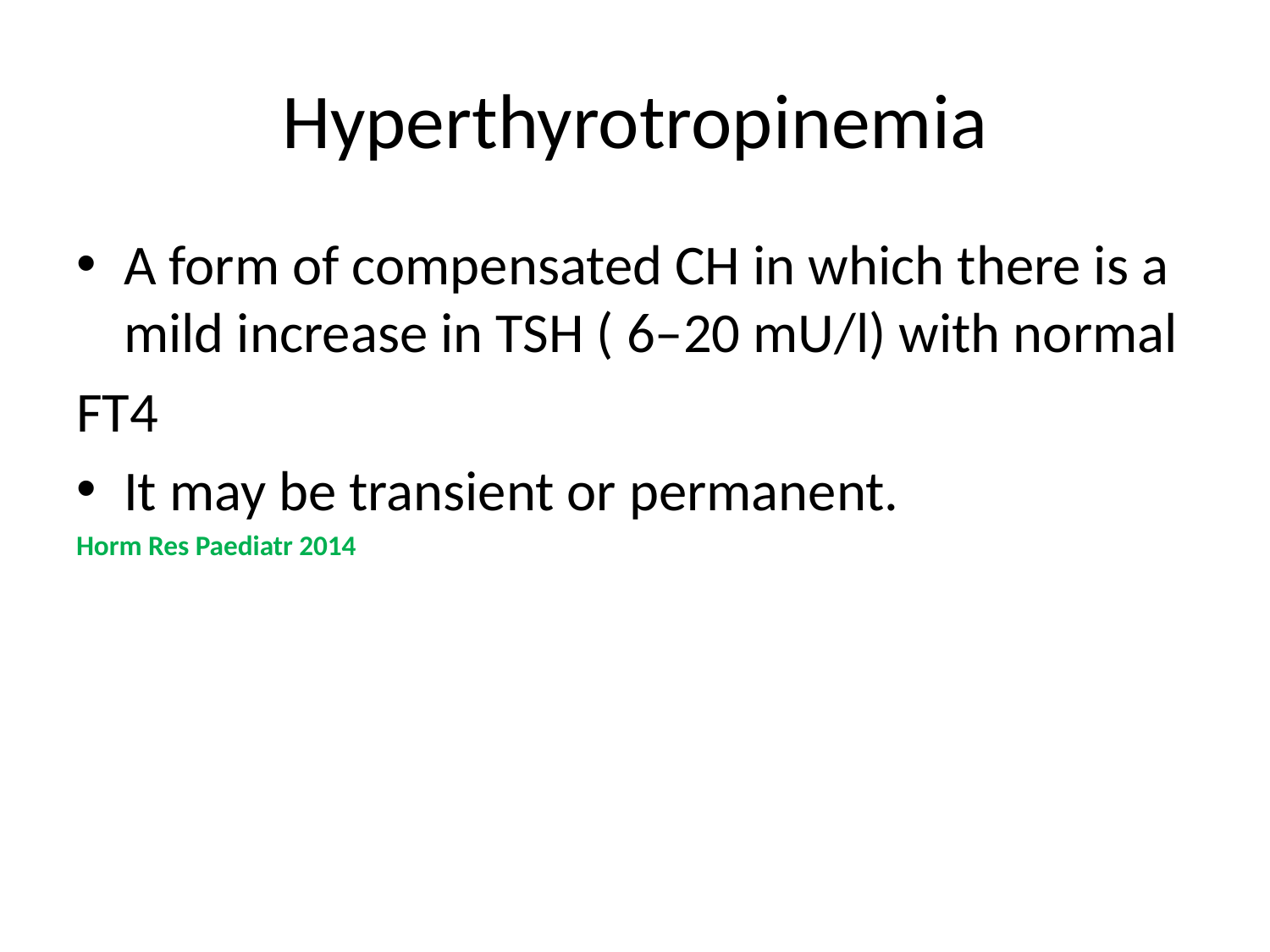

# Hyperthyrotropinemia
A form of compensated CH in which there is a mild increase in TSH ( 6–20 mU/l) with normal
FT4
It may be transient or permanent.
Horm Res Paediatr 2014